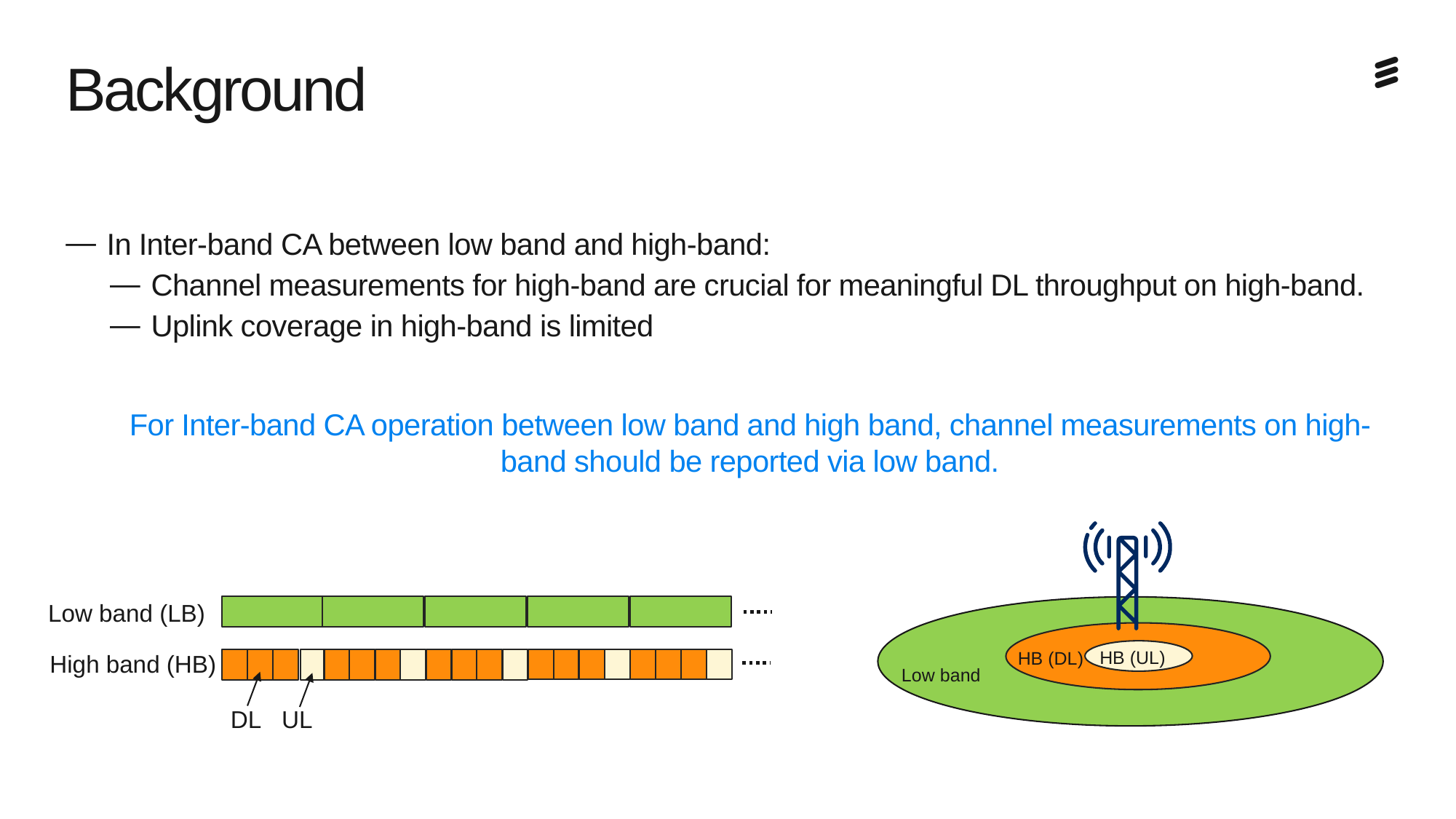

# Background
In Inter-band CA between low band and high-band:
Channel measurements for high-band are crucial for meaningful DL throughput on high-band.
Uplink coverage in high-band is limited

For Inter-band CA operation between low band and high band, channel measurements on high-band should be reported via low band.

Low band (LB)

High band (HB)

DL
UL

HB (UL)
HB (DL)
Low band